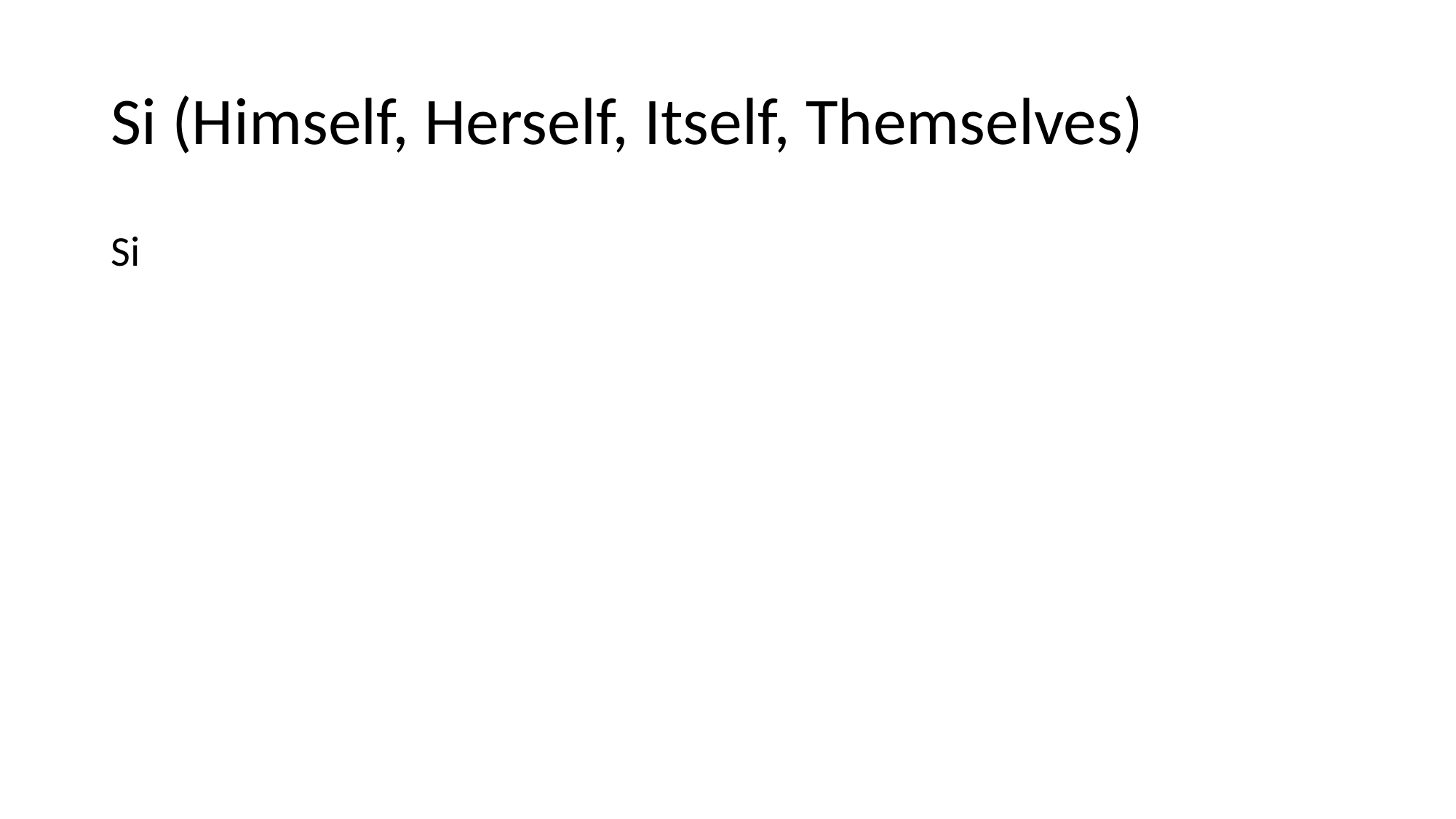

# Si (Himself, Herself, Itself, Themselves)
Si